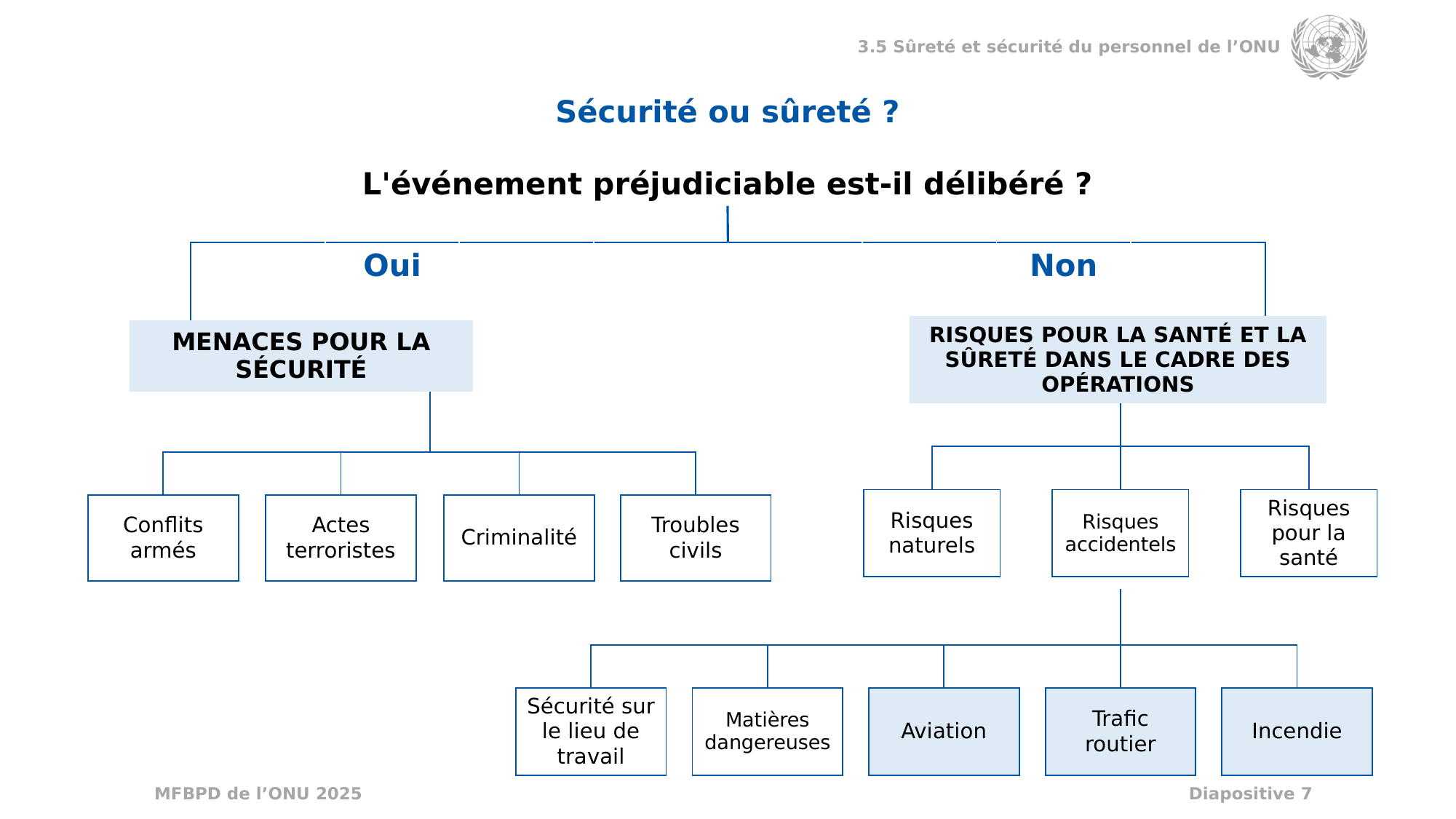

Sécurité ou sûreté ?
L'événement préjudiciable est-il délibéré ?
|  | Oui |  |  |  |  | Non |  |
| --- | --- | --- | --- | --- | --- | --- | --- |
|  |  |  |  |  |  |  |  |
| RISQUES POUR LA SANTÉ ET LA SÛRETÉ DANS LE CADRE DES OPÉRATIONS |
| --- |
| MENACES POUR LA SÉCURITÉ |
| --- |
|  |  |  |  |  |  |  |  |  |  |  |  |
| --- | --- | --- | --- | --- | --- | --- | --- | --- | --- | --- | --- |
|  |  |  |  |  |  |  |  |  |  |  |  |
| Conflits armés |  |  | Actes terroristes |  |  |  | Criminalité |  |  | Troubles civils |  |
|  |  |  |  |  |  |  |  |  |  |
| --- | --- | --- | --- | --- | --- | --- | --- | --- | --- |
|  |  |  |  |  |  |  |  |  |  |
| Risques naturels |  |  |  | Risques accidentels |  |  |  | Risques pour la santé |  |
|  |  |  |  |  |  |  |  |  |  |  |  |  |  |
| --- | --- | --- | --- | --- | --- | --- | --- | --- | --- | --- | --- | --- | --- |
|  |  |  |  |  |  |  |  |  |  |  |  |  |  |
| Sécurité sur le lieu de travail |  |  | Matières dangereuses |  |  | Aviation |  |  | Trafic routier |  |  | Incendie |  |